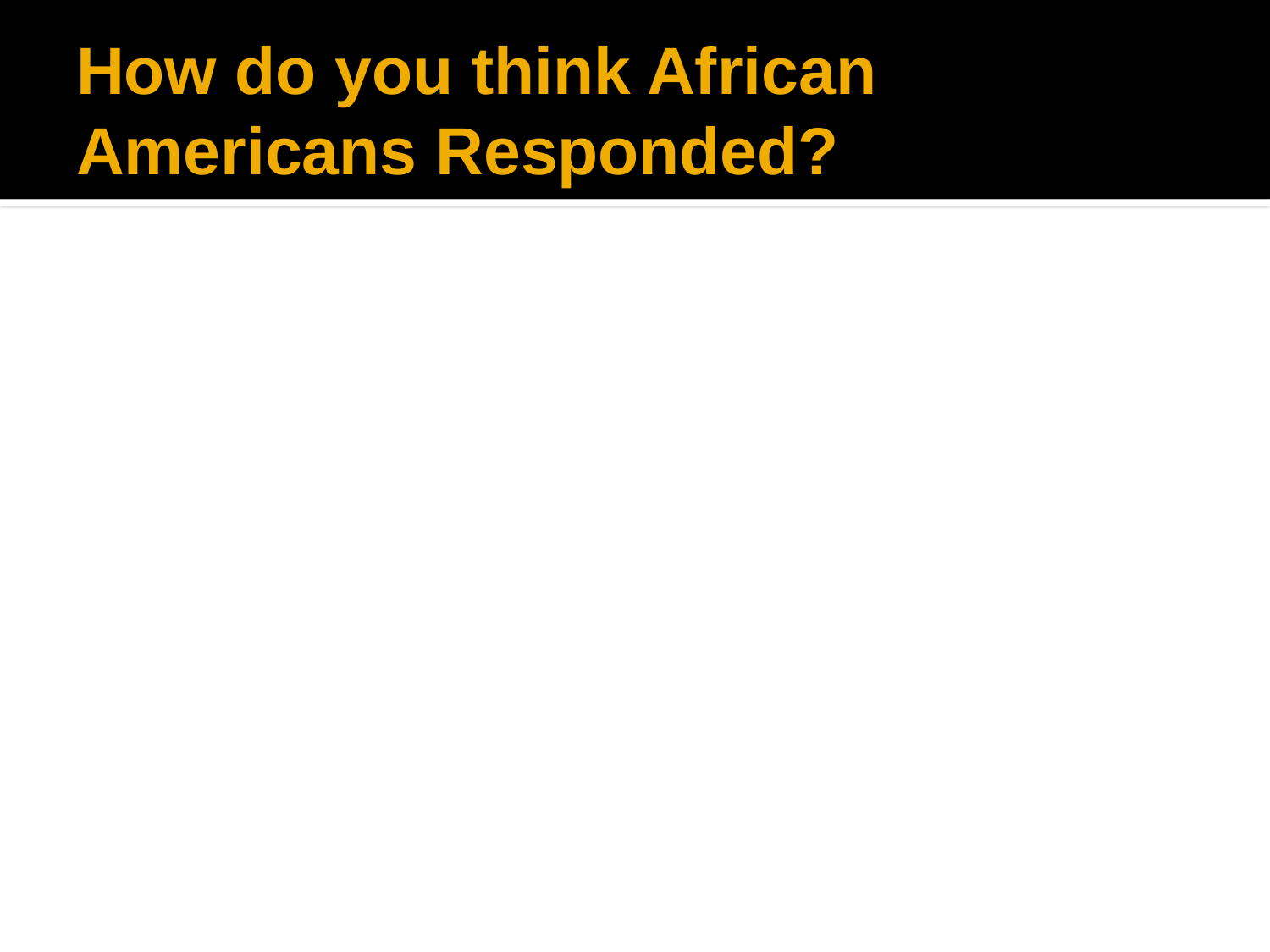

# How do you think African Americans Responded?